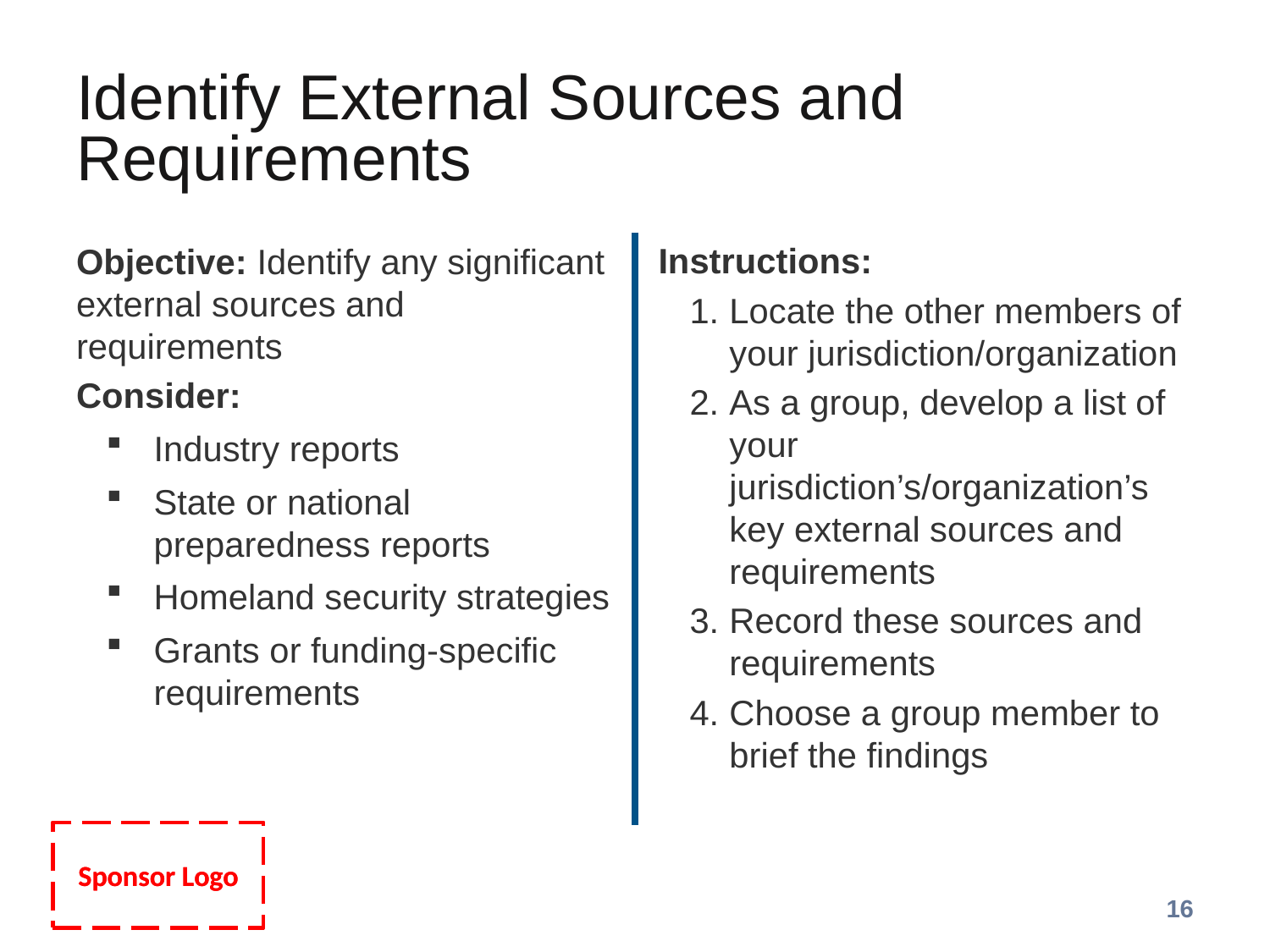

# Identify External Sources and Requirements
Instructions:
Locate the other members of your jurisdiction/organization
As a group, develop a list of your jurisdiction’s/organization’s key external sources and requirements
Record these sources and requirements
Choose a group member to brief the findings
Objective: Identify any significant external sources and requirements
Consider:
Industry reports
State or national preparedness reports
Homeland security strategies
Grants or funding-specific requirements
16